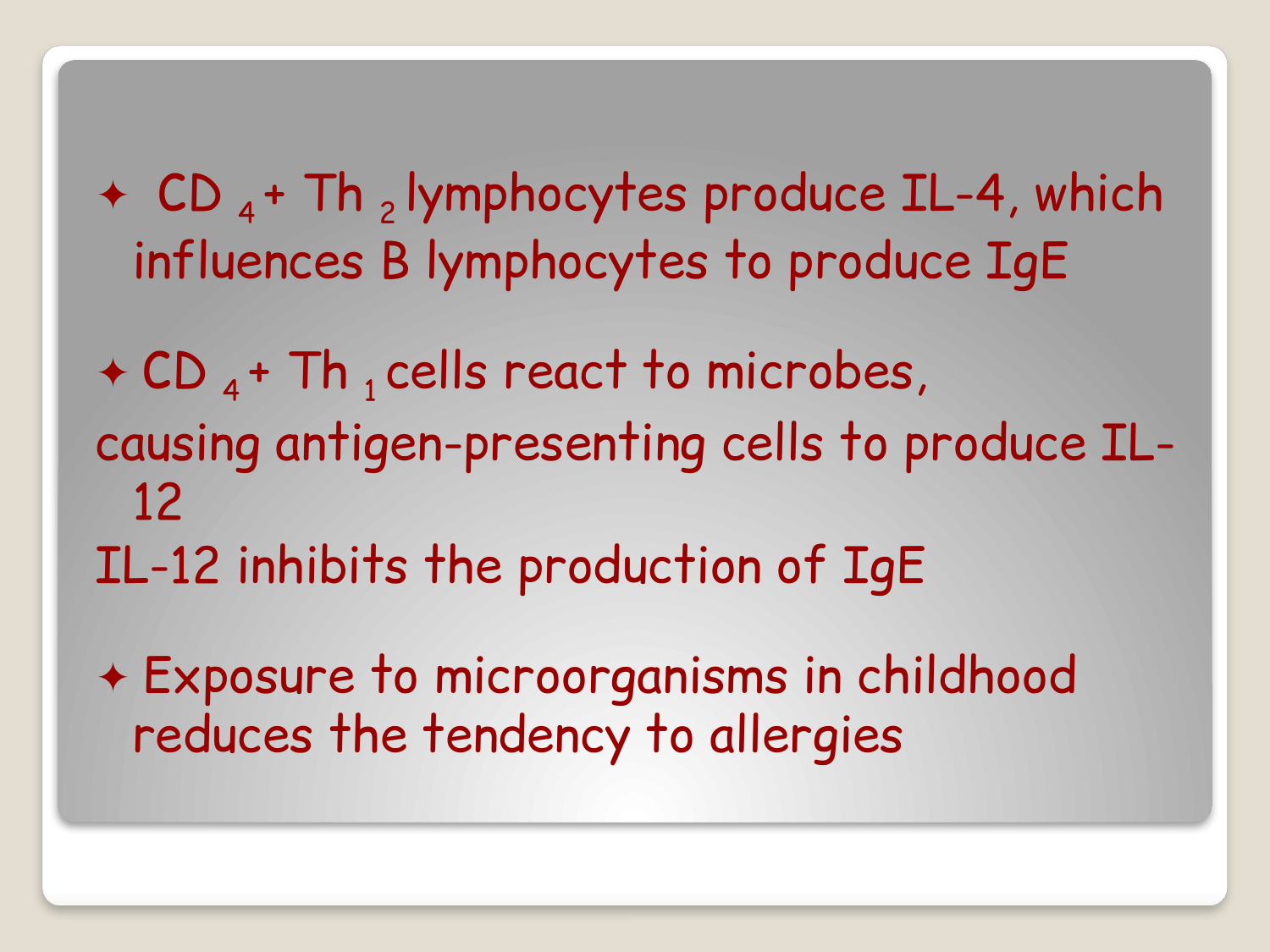

✦  CD 4 + Th 2 lymphocytes produce IL-4, which influences B lymphocytes to produce IgE

✦ CD 4 + Th 1 cells react to microbes,
causing antigen-presenting cells to produce IL-12
IL-12 inhibits the production of IgE

✦ Exposure to microorganisms in childhood reduces the tendency to allergies